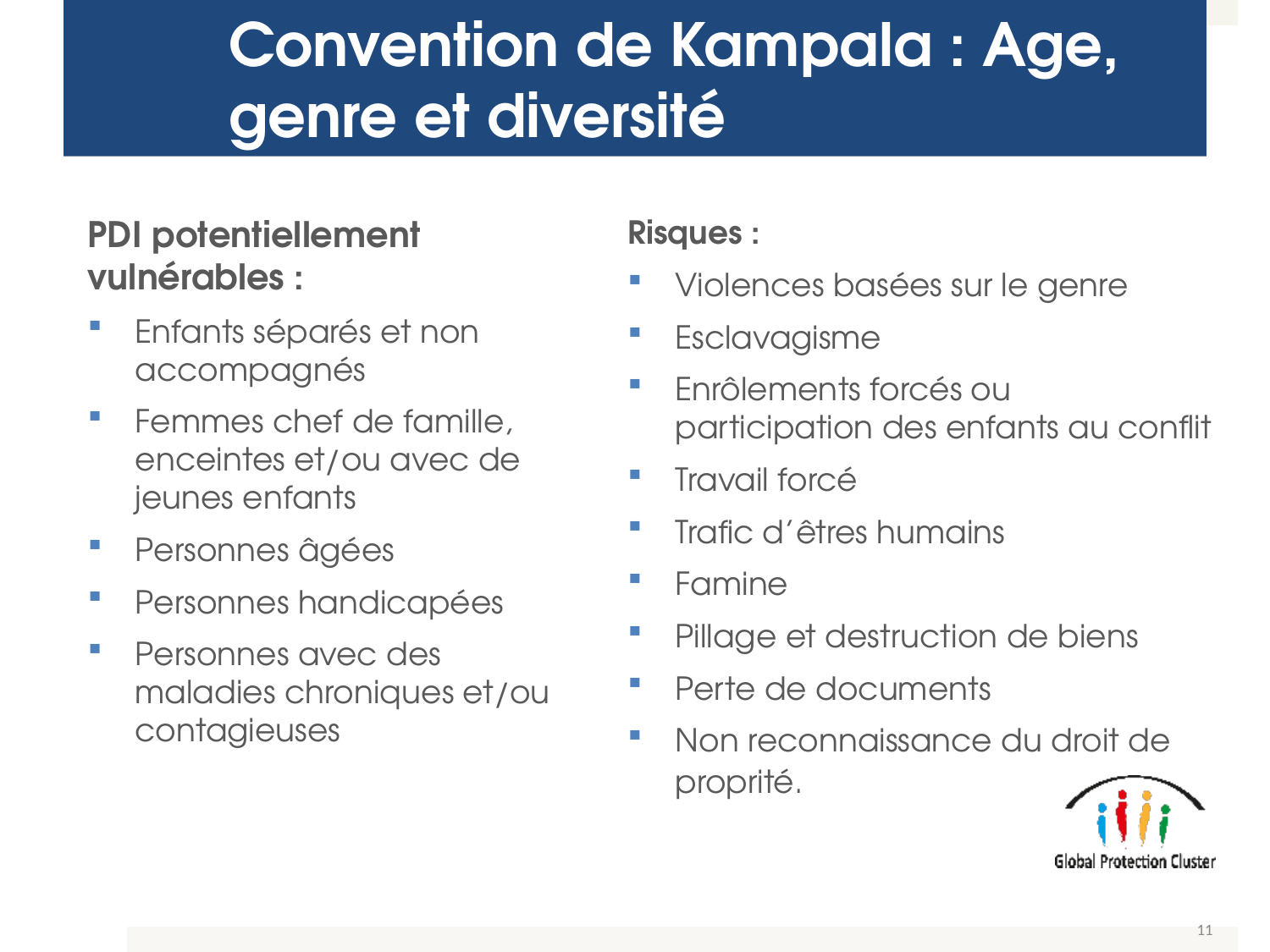

# Convention de Kampala : Age, genre et diversité
PDI potentiellement vulnérables :
Enfants séparés et non accompagnés
Femmes chef de famille, enceintes et/ou avec de jeunes enfants
Personnes âgées
Personnes handicapées
Personnes avec des maladies chroniques et/ou contagieuses

Risques :
Violences basées sur le genre
Esclavagisme
Enrôlements forcés ou participation des enfants au conflit
Travail forcé
Trafic d’êtres humains
Famine
Pillage et destruction de biens
Perte de documents
Non reconnaissance du droit de proprité.